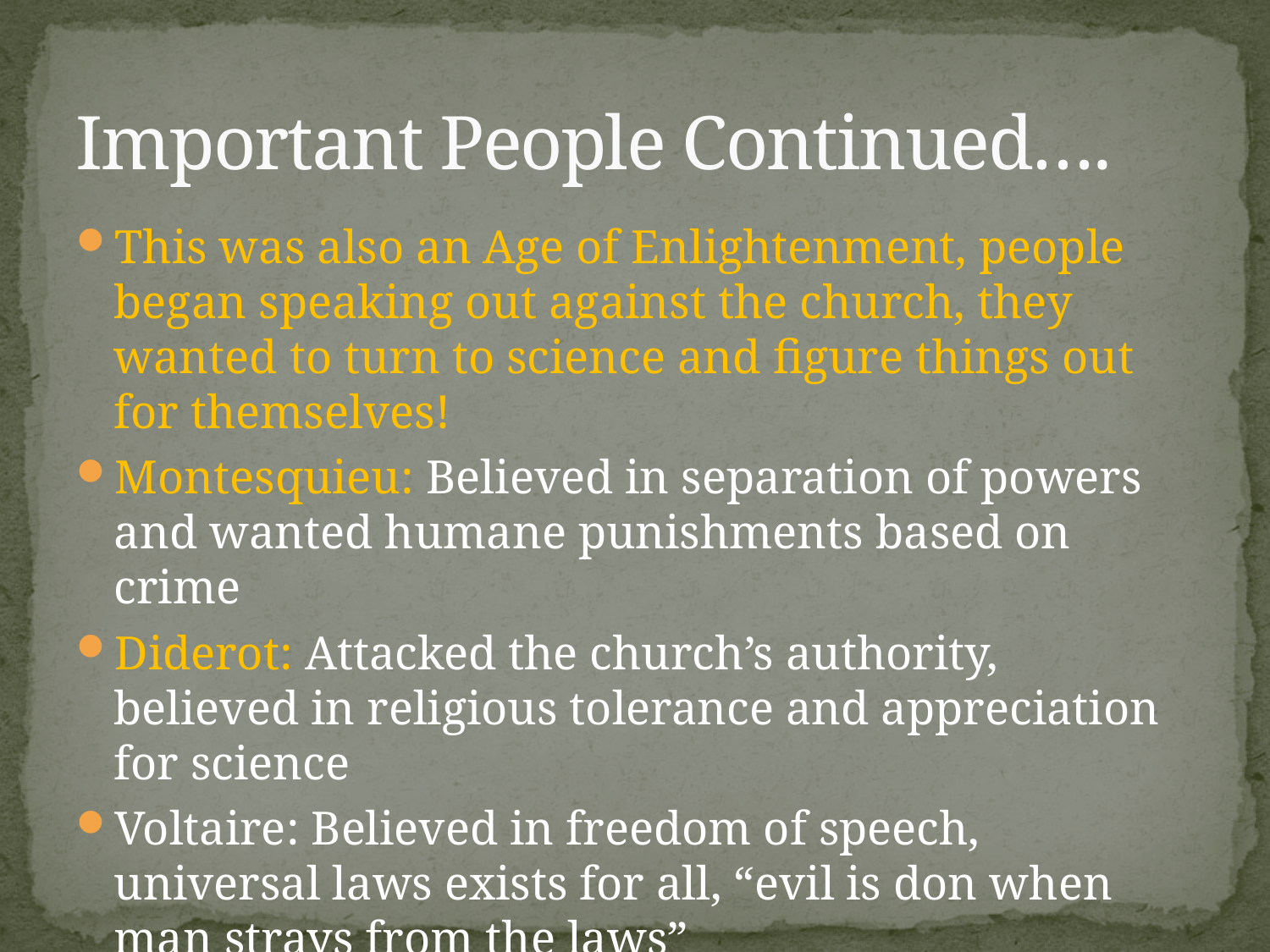

# Important People Continued….
This was also an Age of Enlightenment, people began speaking out against the church, they wanted to turn to science and figure things out for themselves!
Montesquieu: Believed in separation of powers and wanted humane punishments based on crime
Diderot: Attacked the church’s authority, believed in religious tolerance and appreciation for science
Voltaire: Believed in freedom of speech, universal laws exists for all, “evil is don when man strays from the laws”